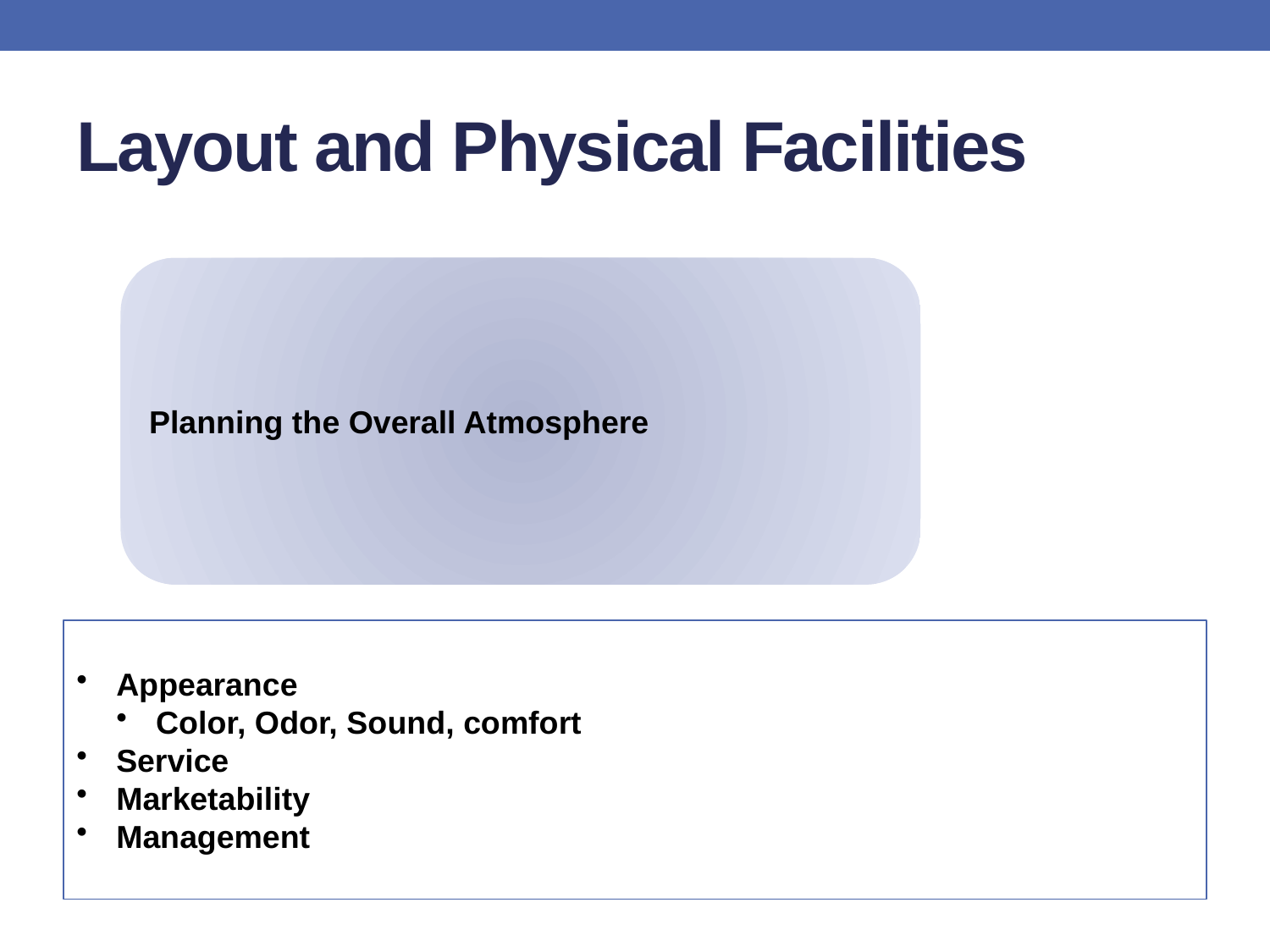

# Layout and Physical Facilities
Planning the Overall Atmosphere
Appearance
Color, Odor, Sound, comfort
Service
Marketability
Management